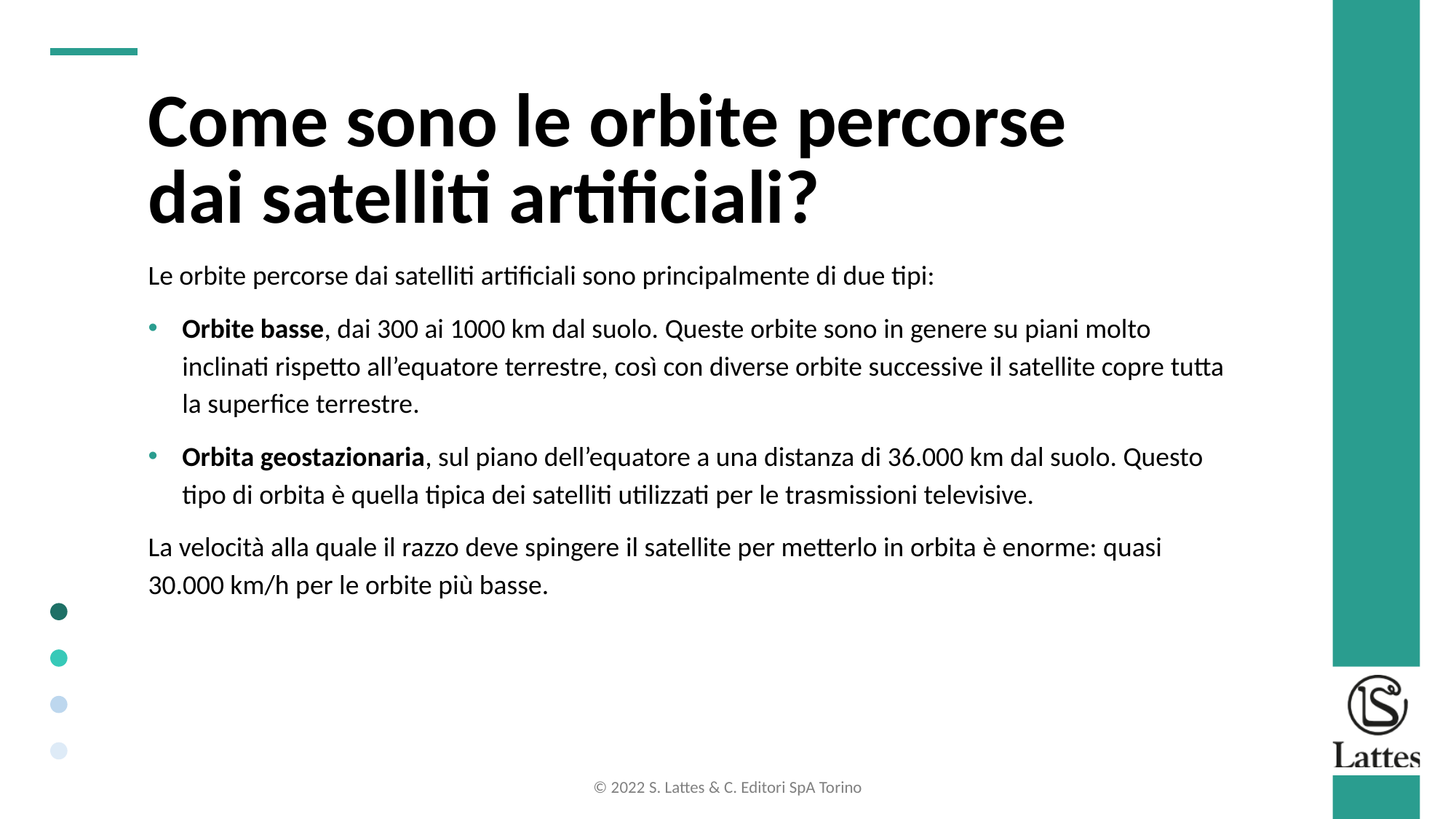

Come sono le orbite percorse
dai satelliti artificiali?
Le orbite percorse dai satelliti artificiali sono principalmente di due tipi:
Orbite basse, dai 300 ai 1000 km dal suolo. Queste orbite sono in genere su piani molto inclinati rispetto all’equatore terrestre, così con diverse orbite successive il satellite copre tutta la superfice terrestre.
Orbita geostazionaria, sul piano dell’equatore a una distanza di 36.000 km dal suolo. Questo tipo di orbita è quella tipica dei satelliti utilizzati per le trasmissioni televisive.
La velocità alla quale il razzo deve spingere il satellite per metterlo in orbita è enorme: quasi 30.000 km/h per le orbite più basse.